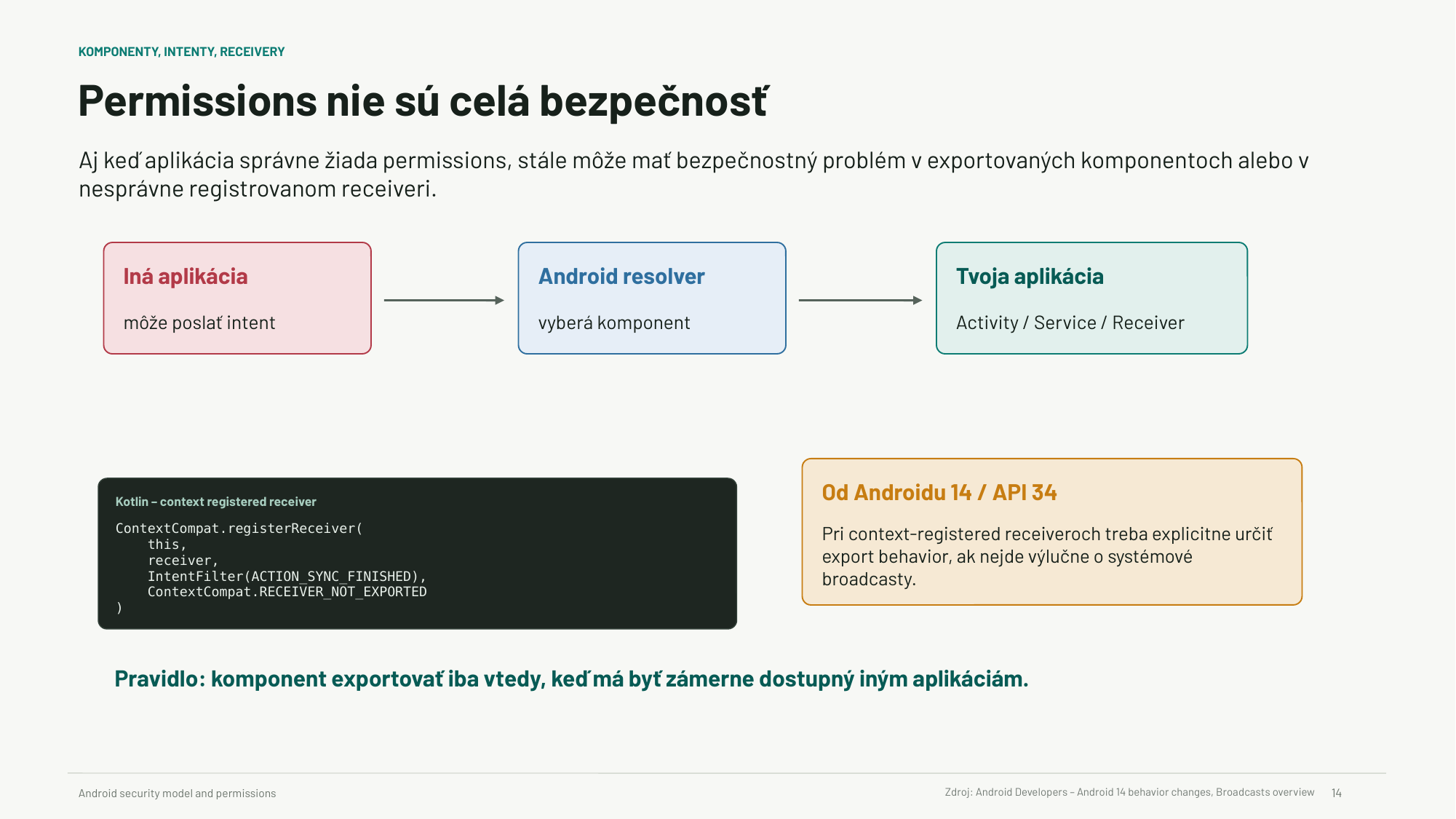

KOMPONENTY, INTENTY, RECEIVERY
Permissions nie sú celá bezpečnosť
Aj keď aplikácia správne žiada permissions, stále môže mať bezpečnostný problém v exportovaných komponentoch alebo v nesprávne registrovanom receiveri.

Iná aplikácia
Android resolver
Tvoja aplikácia

môže poslať intent
vyberá komponent
Activity / Service / Receiver

Od Androidu 14 / API 34

Kotlin – context registered receiver
ContextCompat.registerReceiver(
    this,
    receiver,
    IntentFilter(ACTION_SYNC_FINISHED),
    ContextCompat.RECEIVER_NOT_EXPORTED
)
Pri context-registered receiveroch treba explicitne určiť export behavior, ak nejde výlučne o systémové broadcasty.
Pravidlo: komponent exportovať iba vtedy, keď má byť zámerne dostupný iným aplikáciám.
14
Zdroj: Android Developers – Android 14 behavior changes, Broadcasts overview